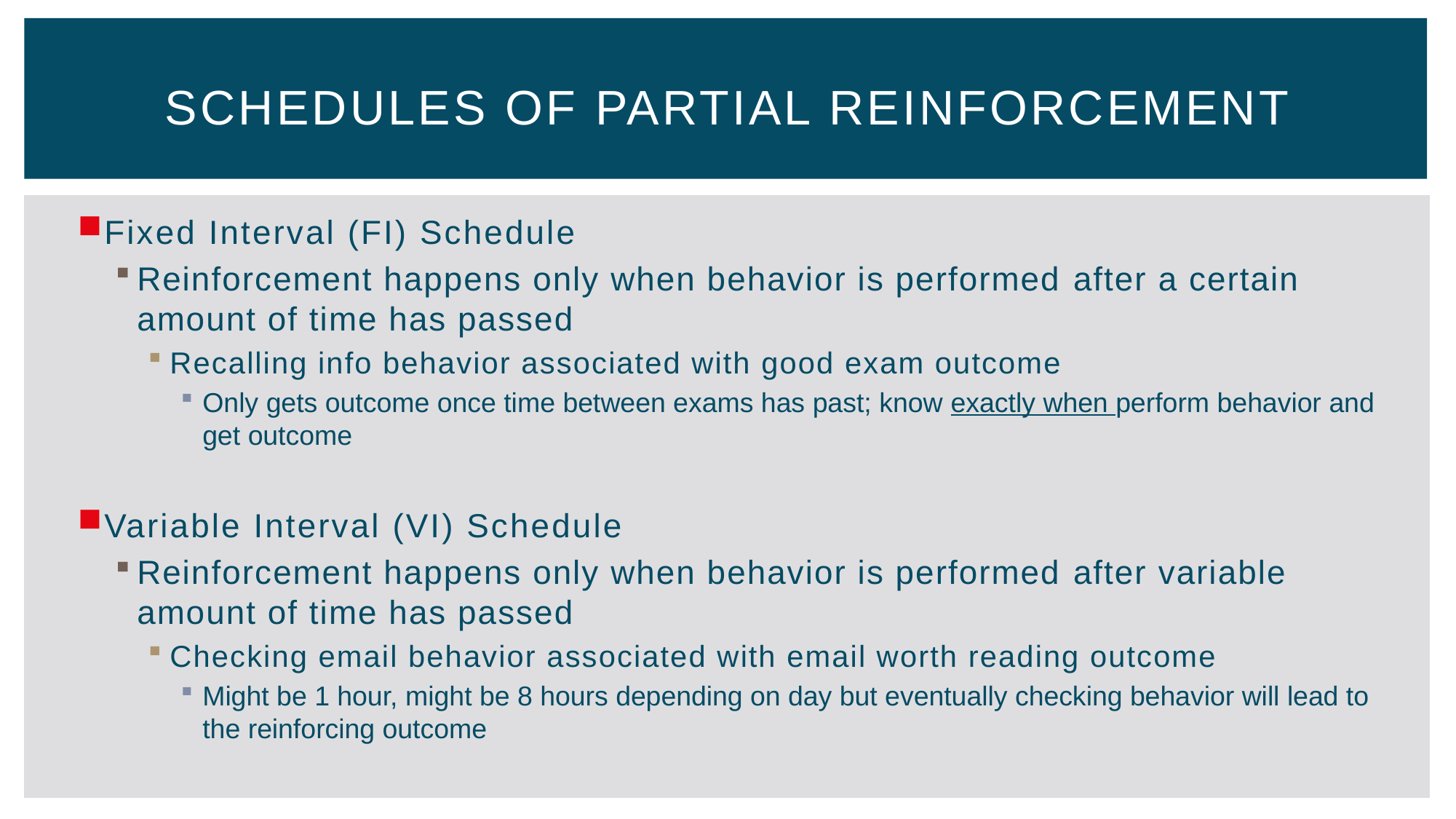

# Schedules of Partial Reinforcement
Fixed Interval (FI) Schedule
Reinforcement happens only when behavior is performed after a certain amount of time has passed
Recalling info behavior associated with good exam outcome
Only gets outcome once time between exams has past; know exactly when perform behavior and get outcome

Variable Interval (VI) Schedule
Reinforcement happens only when behavior is performed after variable amount of time has passed
Checking email behavior associated with email worth reading outcome
Might be 1 hour, might be 8 hours depending on day but eventually checking behavior will lead to the reinforcing outcome